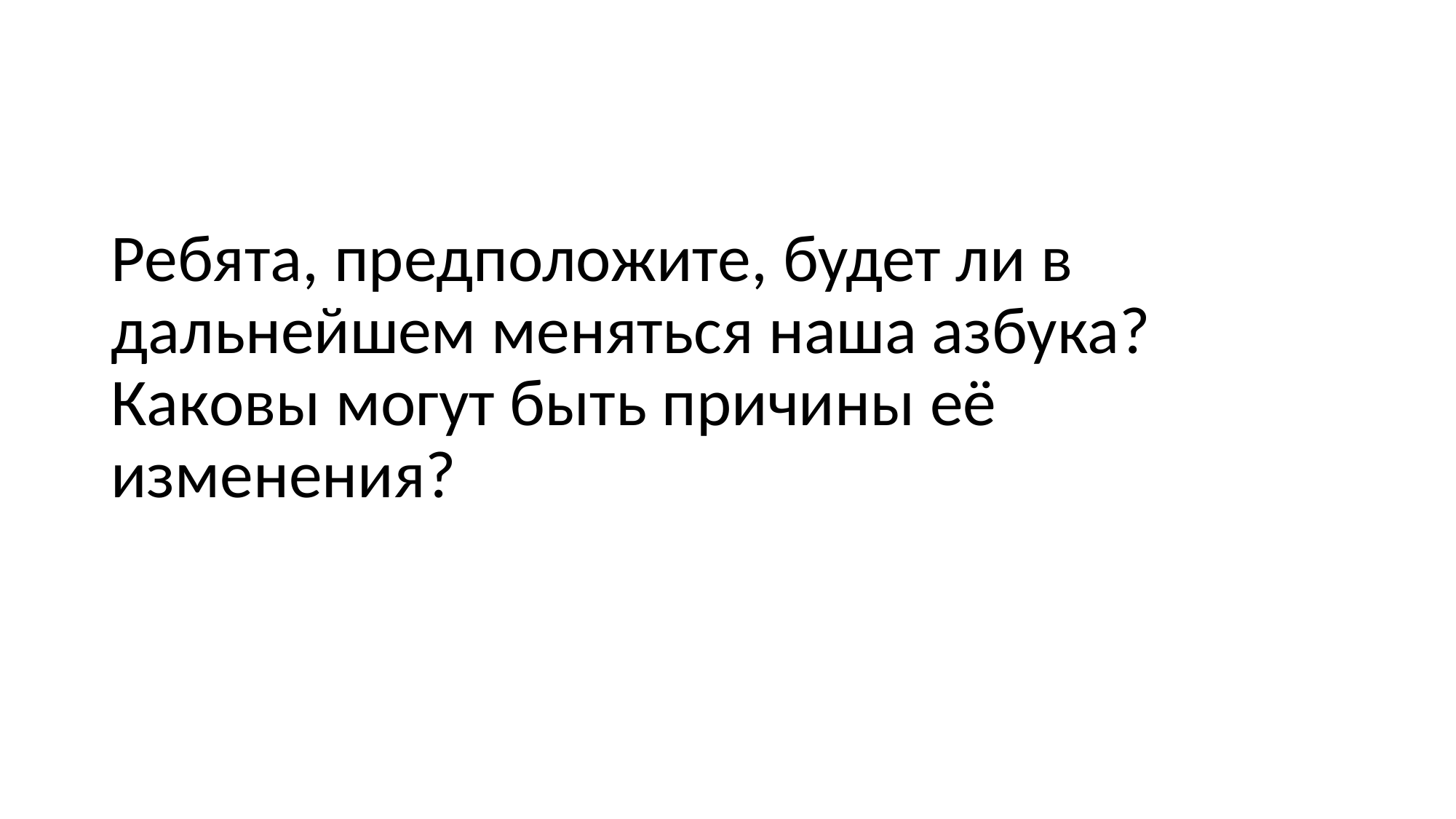

#
Ребята, предположите, будет ли в дальнейшем меняться наша азбука? Каковы могут быть причины её изменения?